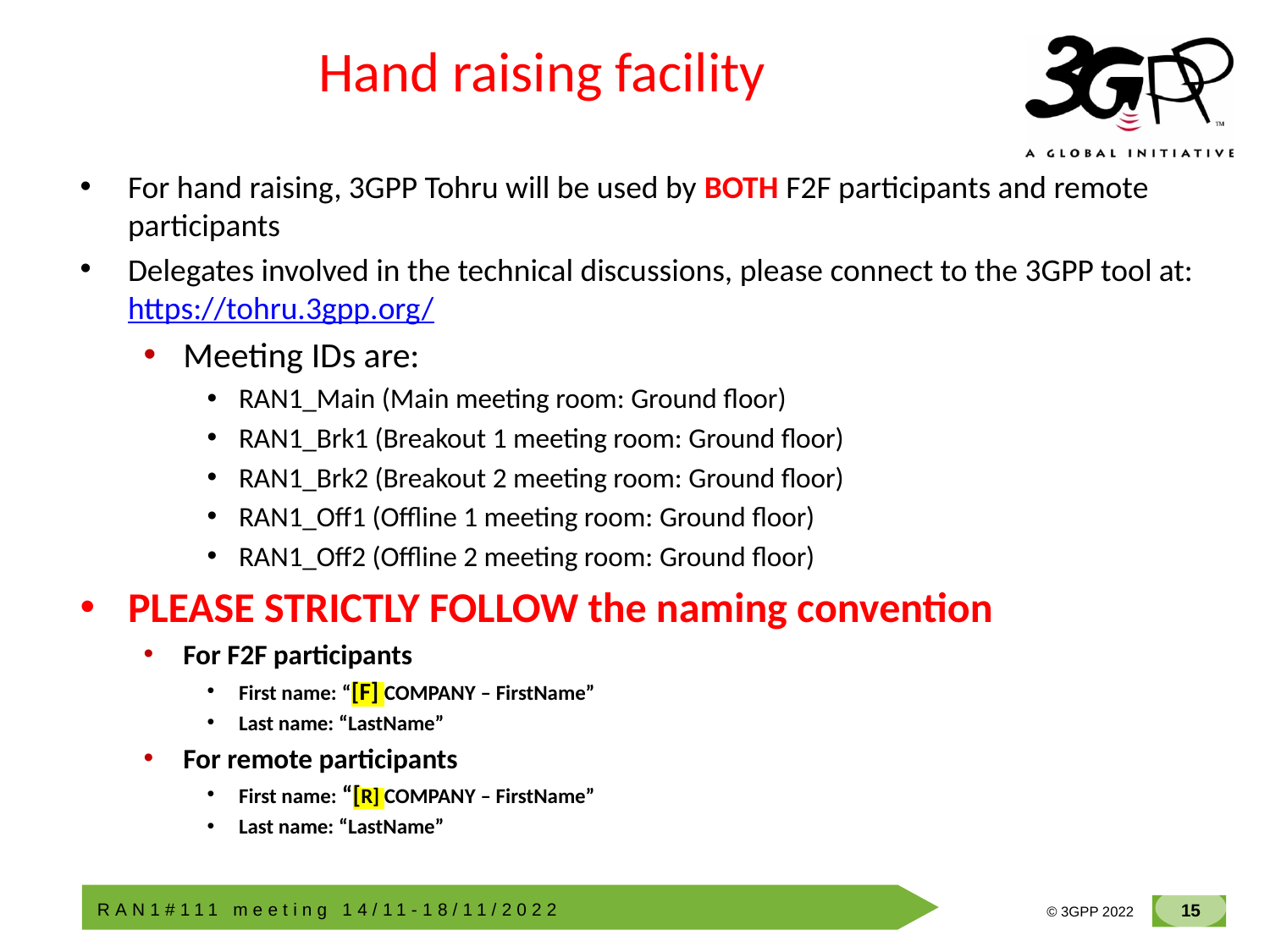

# Hand raising facility
For hand raising, 3GPP Tohru will be used by BOTH F2F participants and remote participants
Delegates involved in the technical discussions, please connect to the 3GPP tool at: https://tohru.3gpp.org/
Meeting IDs are:
RAN1_Main (Main meeting room: Ground floor)
RAN1_Brk1 (Breakout 1 meeting room: Ground floor)
RAN1_Brk2 (Breakout 2 meeting room: Ground floor)
RAN1_Off1 (Offline 1 meeting room: Ground floor)
RAN1_Off2 (Offline 2 meeting room: Ground floor)
PLEASE STRICTLY FOLLOW the naming convention
For F2F participants
First name: “[F] COMPANY – FirstName”
Last name: “LastName”
For remote participants
First name: “[R] COMPANY – FirstName”
Last name: “LastName”